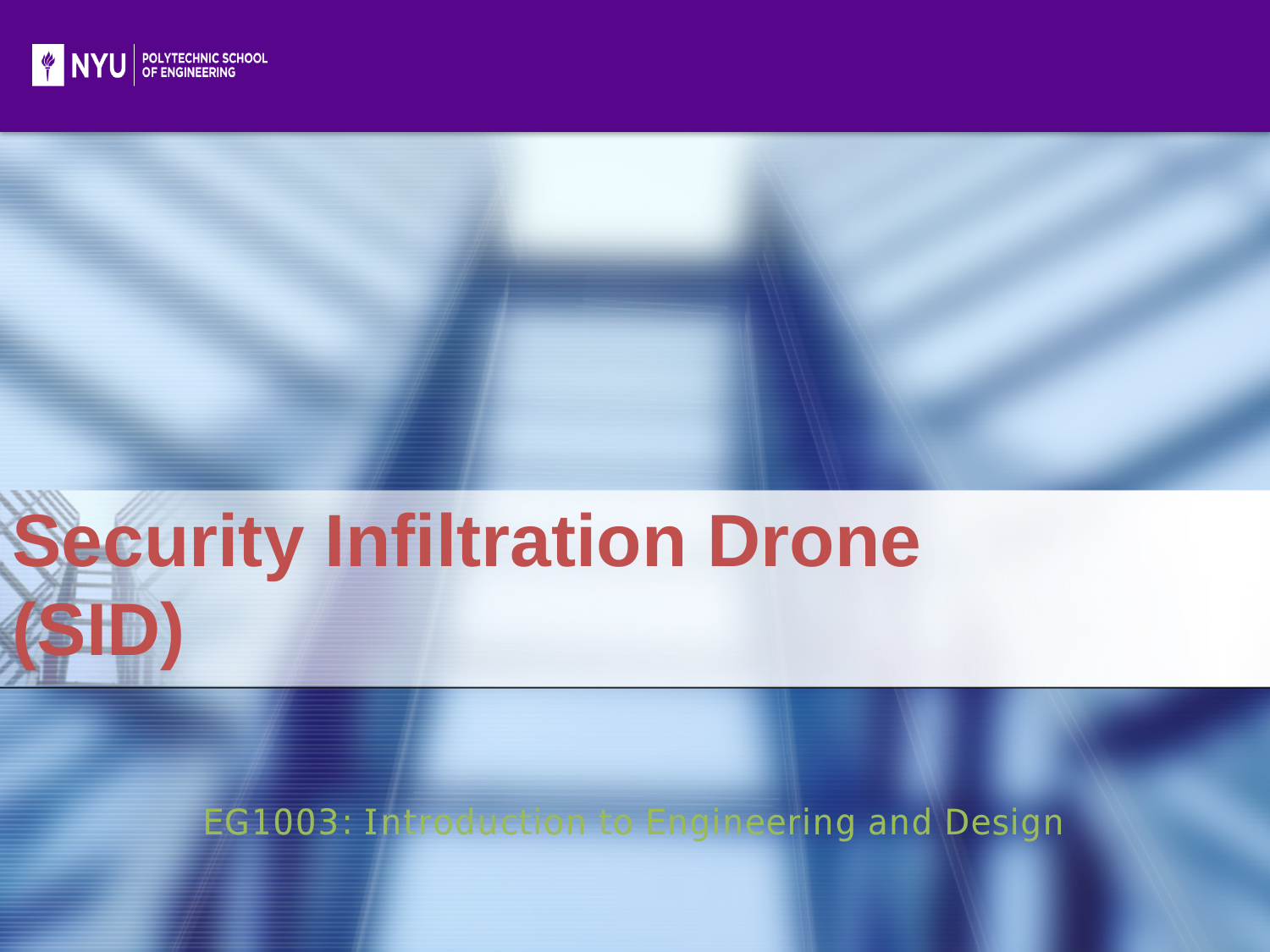

Security Infiltration Drone
(SID)
EG1003: Introduction to Engineering and Design